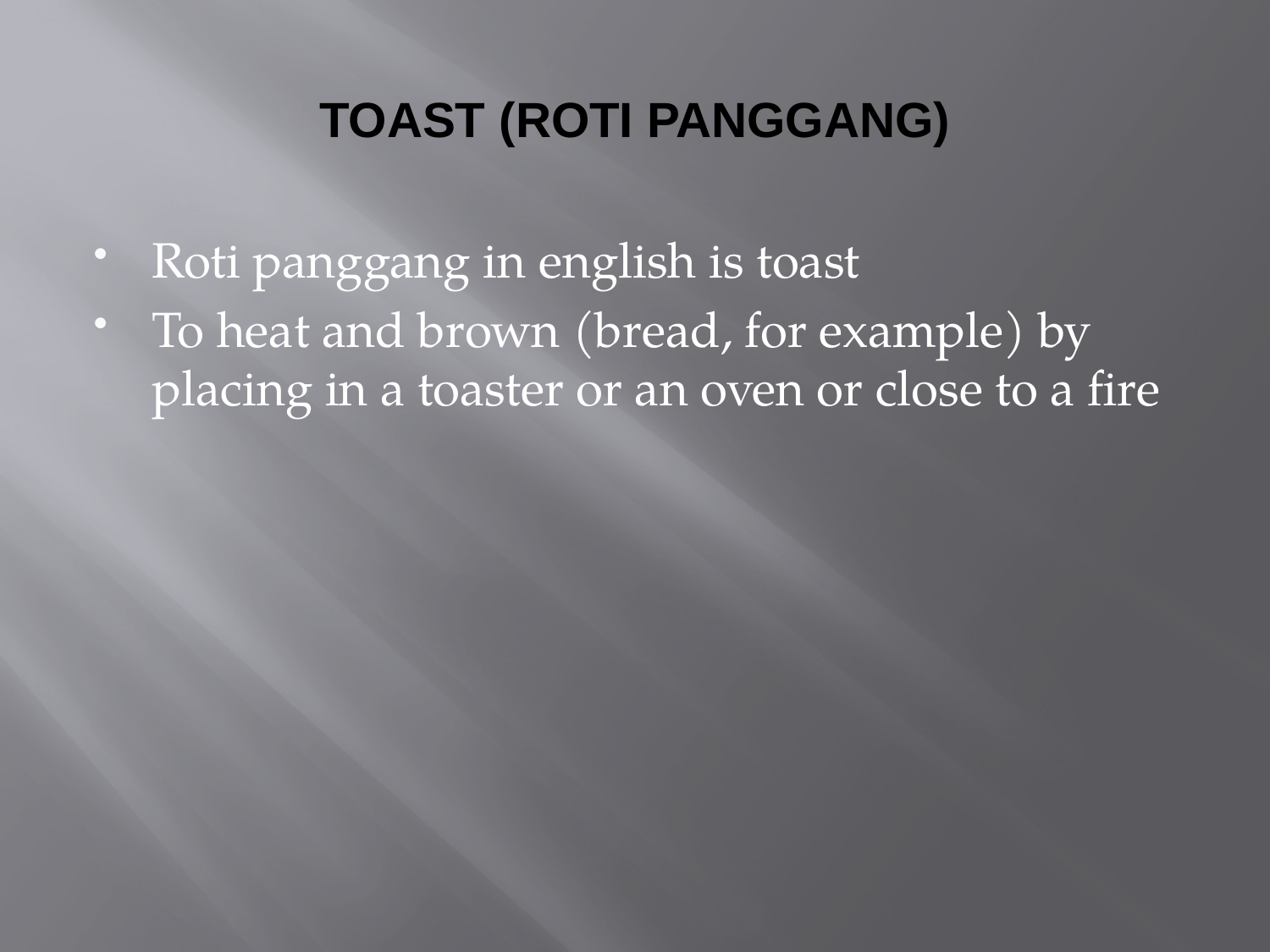

# TOAST (ROTI PANGGANG)
Roti panggang in english is toast
To heat and brown (bread, for example) by placing in a toaster or an oven or close to a fire